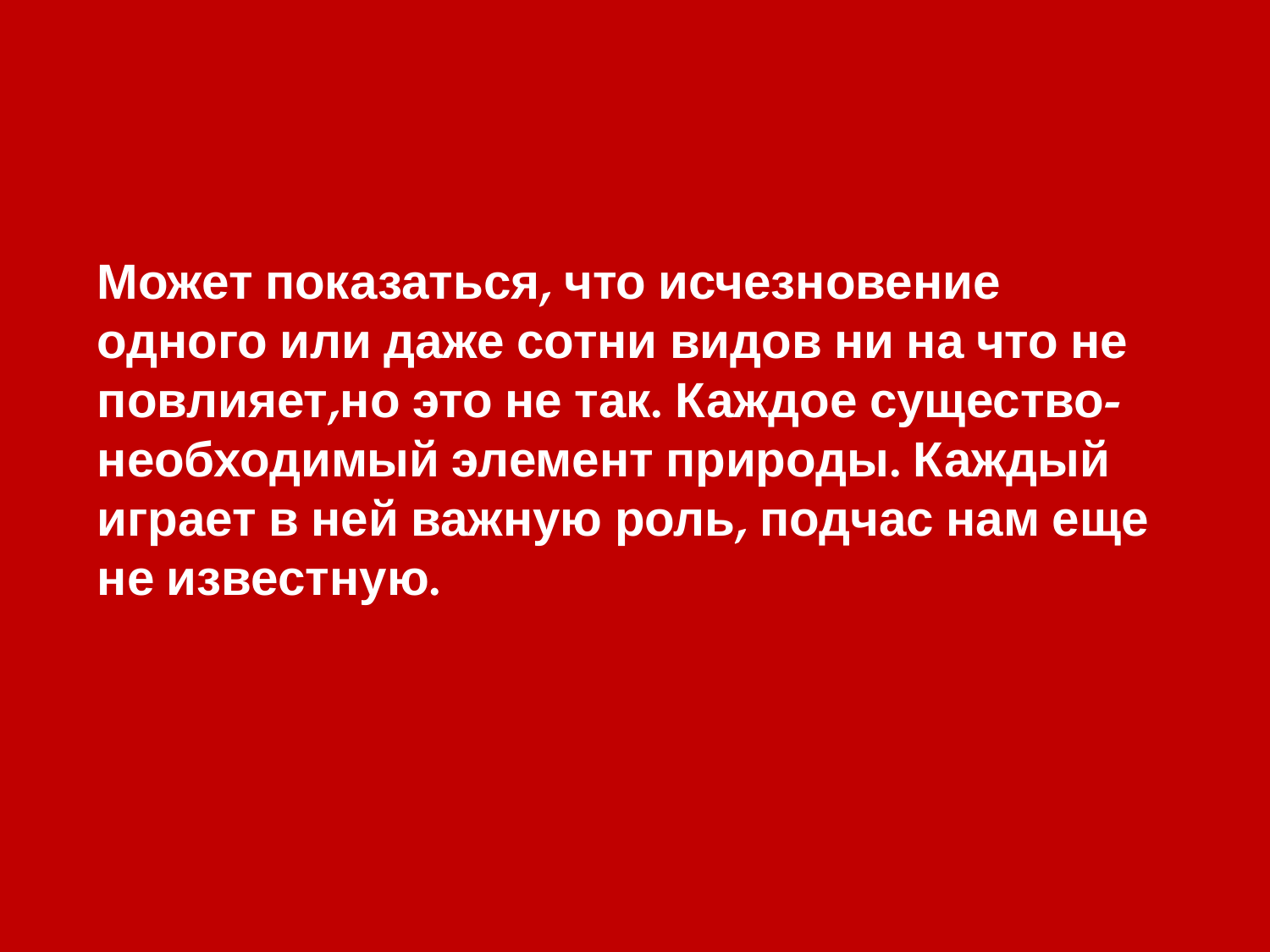

# Может показаться, что исчезновение одного или даже сотни видов ни на что не повлияет,но это не так. Каждое существо-необходимый элемент природы. Каждый играет в ней важную роль, подчас нам еще не известную.